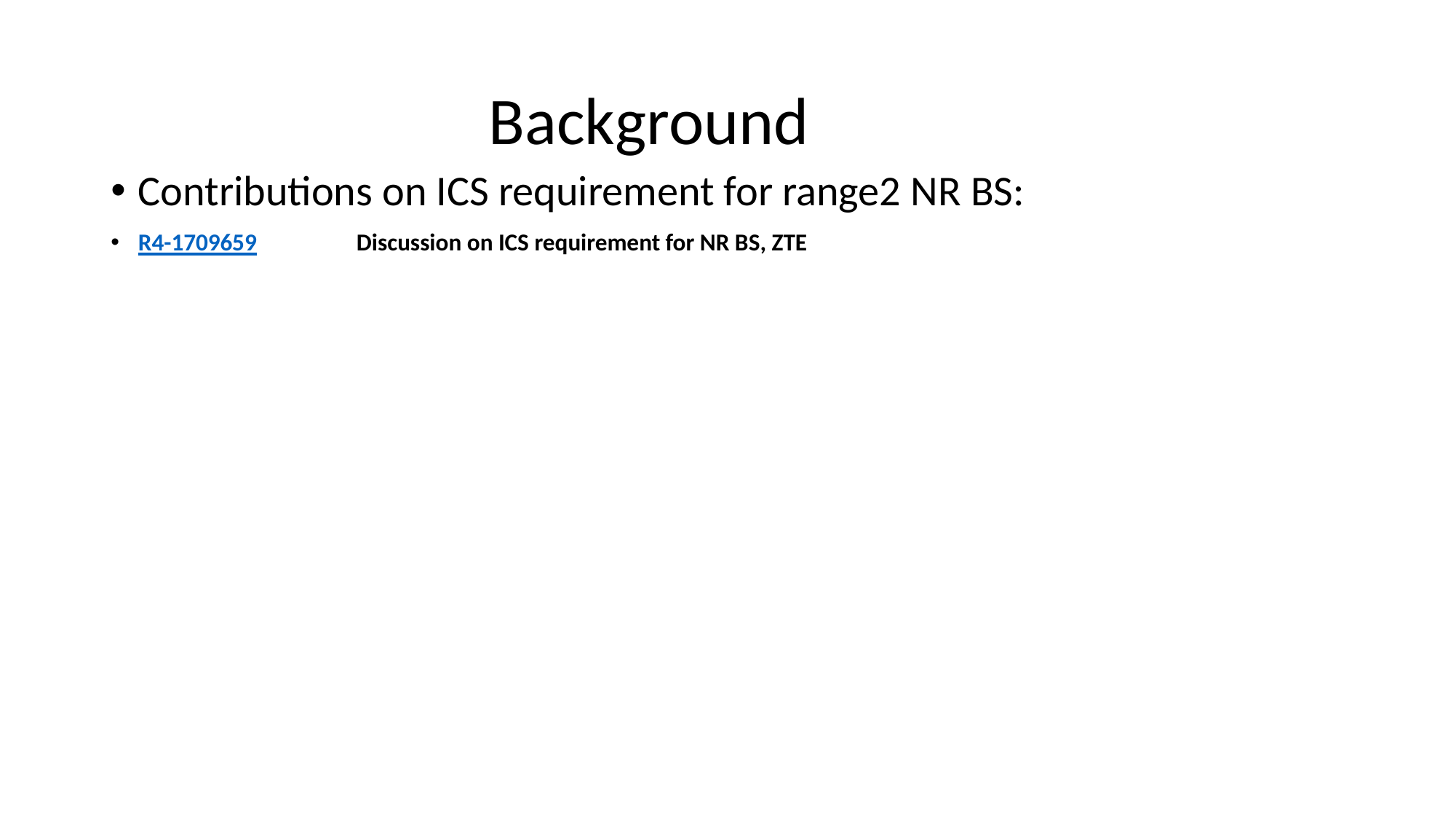

# Background
Contributions on ICS requirement for range2 NR BS:
R4-1709659	Discussion on ICS requirement for NR BS, ZTE